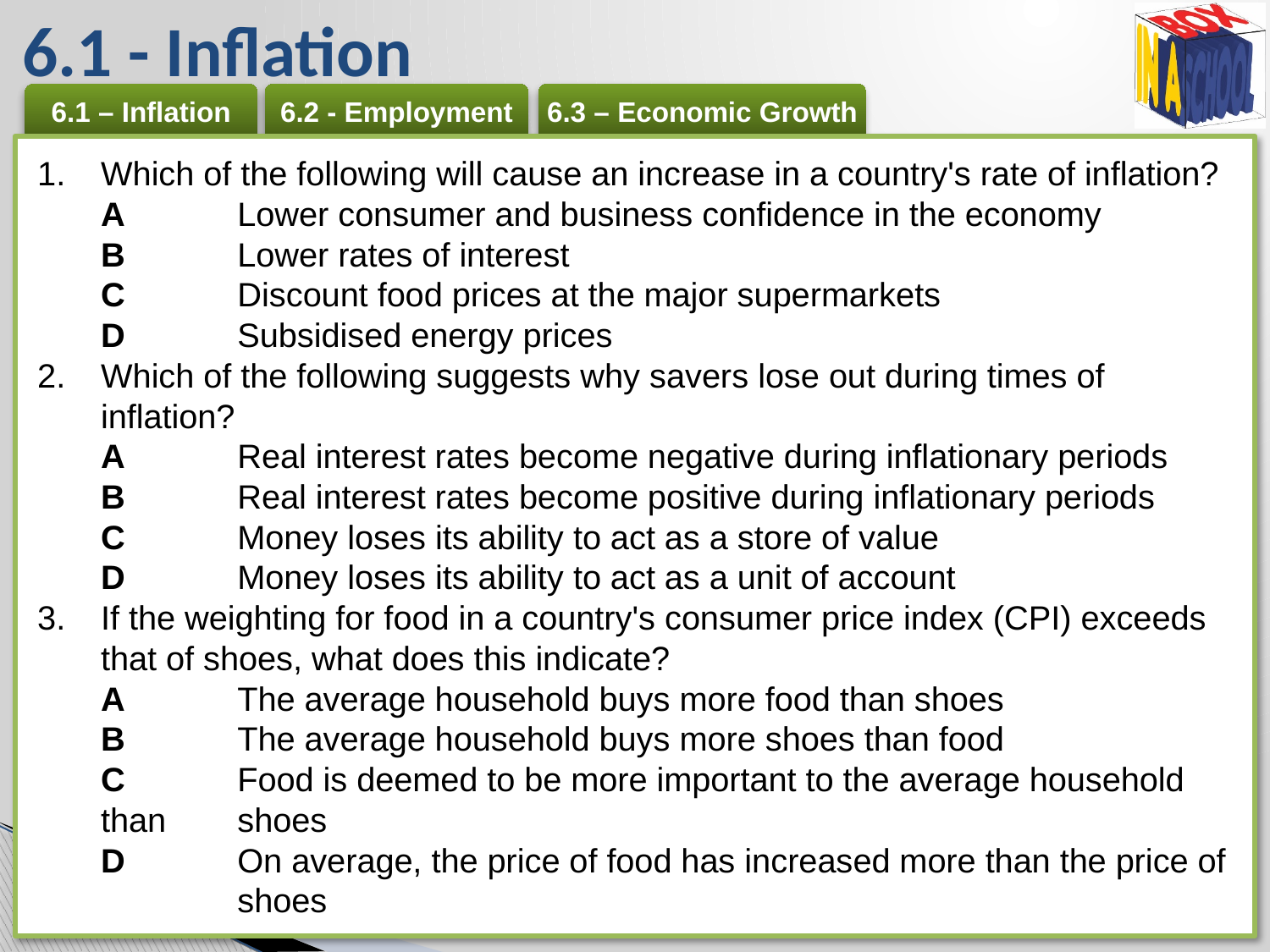

# 6.1 - Inflation
Which of the following will cause an increase in a country's rate of inflation?
A 	Lower consumer and business confidence in the economy
B 	Lower rates of interest
C 	Discount food prices at the major supermarkets
D 	Subsidised energy prices
Which of the following suggests why savers lose out during times of inflation?
A 	Real interest rates become negative during inflationary periods
B 	Real interest rates become positive during inflationary periods
C 	Money loses its ability to act as a store of value
D 	Money loses its ability to act as a unit of account
If the weighting for food in a country's consumer price index (CPI) exceeds that of shoes, what does this indicate?
A 	The average household buys more food than shoes
B 	The average household buys more shoes than food
C 	Food is deemed to be more important to the average household than 	shoes
D 	On average, the price of food has increased more than the price of 	shoes